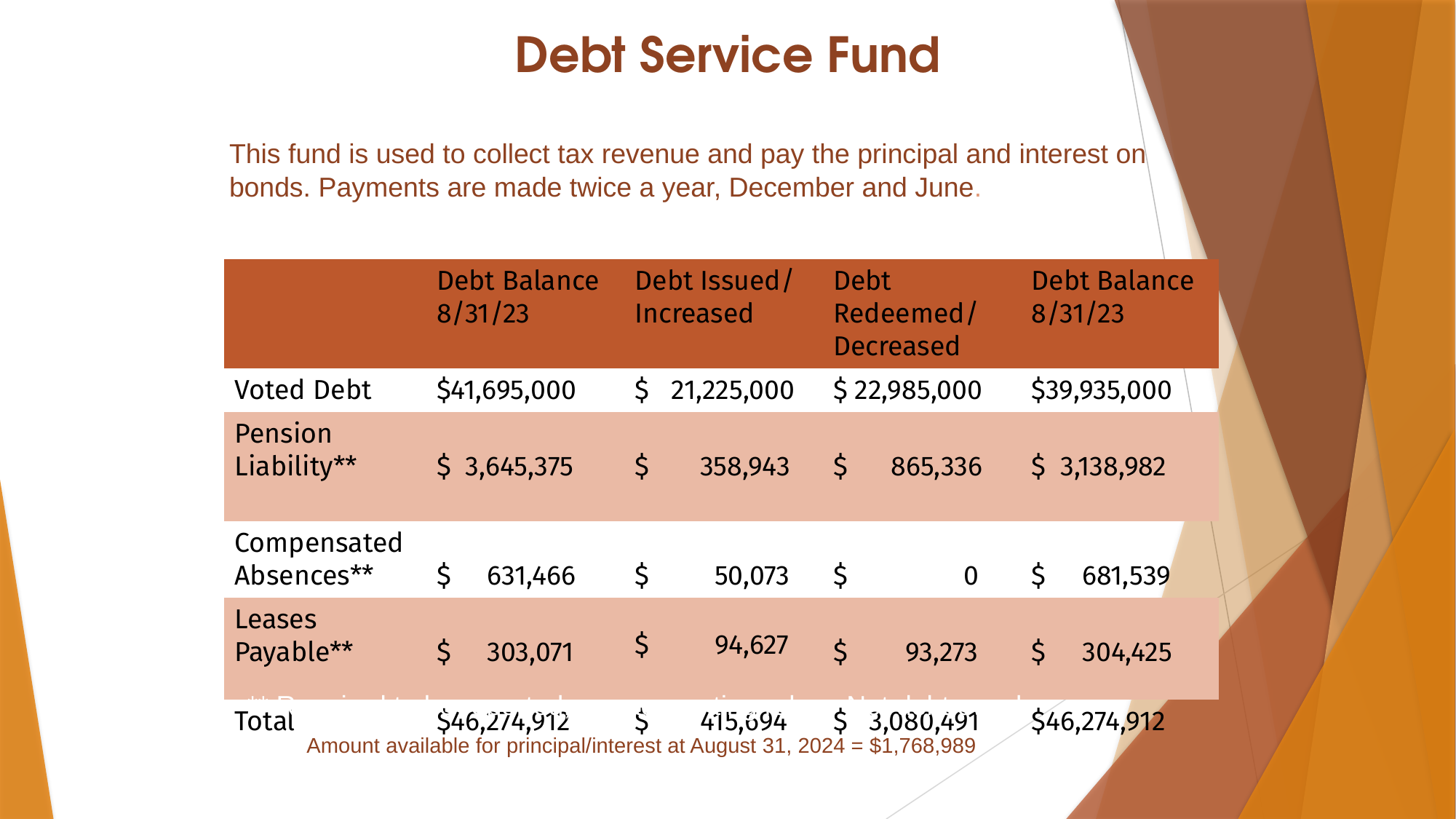

Debt Service Fund
This fund is used to collect tax revenue and pay the principal and interest on bonds. Payments are made twice a year, December and June.
|  | Debt Balance 8/31/23 | Debt Issued/ Increased | Debt Redeemed/ Decreased | Debt Balance 8/31/23 |
| --- | --- | --- | --- | --- |
| Voted Debt | $41,695,000 | $ 21,225,000 | $ 22,985,000 | $39,935,000 |
| Pension Liability\*\* | $ 3,645,375 | $ 358,943 | $ 865,336 | $ 3,138,982 |
| Compensated Absences\*\* | $ 631,466 | $ 50,073 | $ 0 | $ 681,539 |
| Leases Payable\*\* | $ 303,071 | $ 94,627 | $ 93,273 | $ 304,425 |
| Total | $46,274,912 | $ 415,694 | $ 3,080,491 | $46,274,912 |
** Required to be reported, per accounting rules.  Not debt owed.
Amount available for principal/interest at August 31, 2024 = $1,768,989